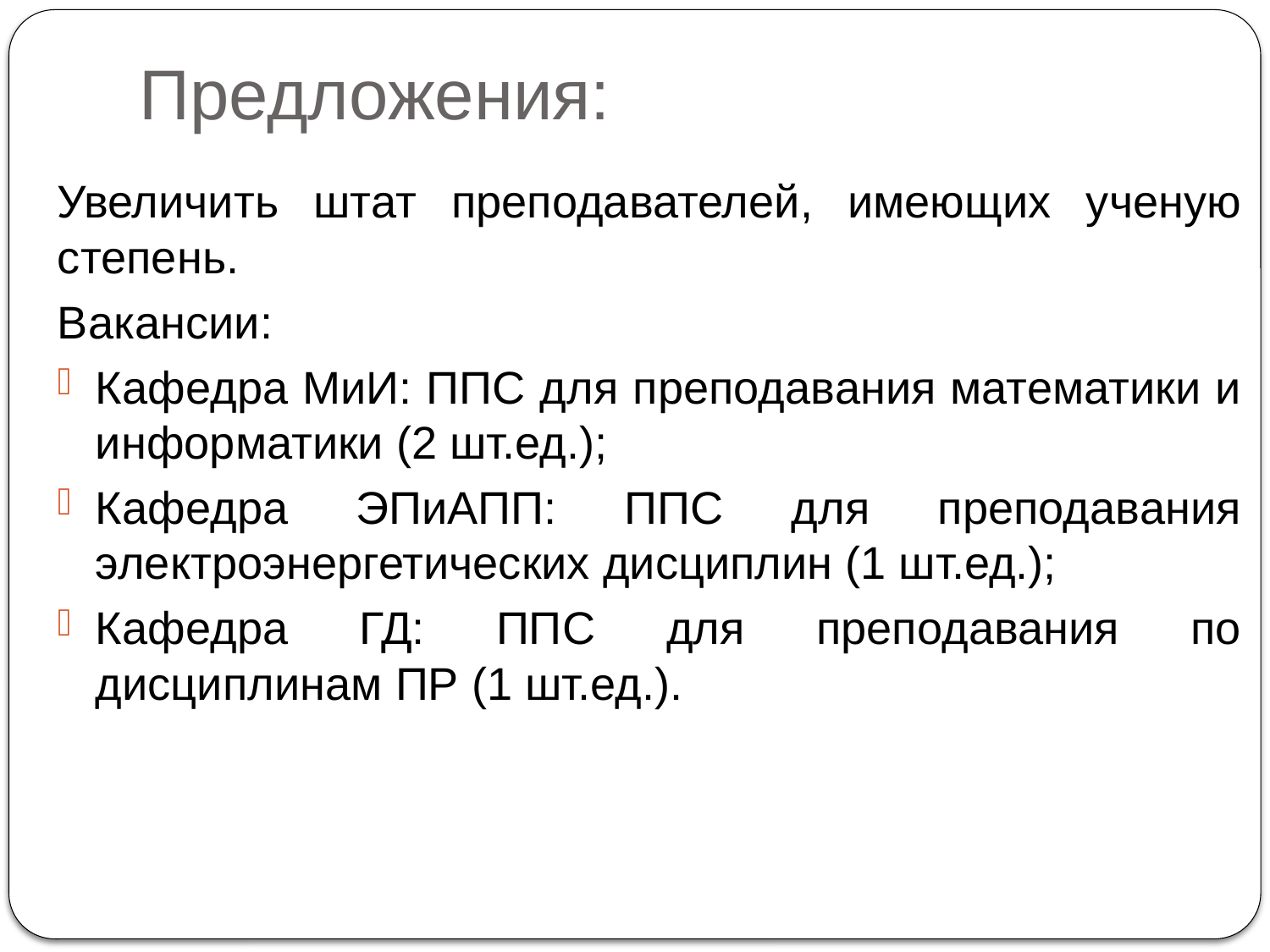

# Предложения:
Увеличить штат преподавателей, имеющих ученую степень.
Вакансии:
Кафедра МиИ: ППС для преподавания математики и информатики (2 шт.ед.);
Кафедра ЭПиАПП: ППС для преподавания электроэнергетических дисциплин (1 шт.ед.);
Кафедра ГД: ППС для преподавания по дисциплинам ПР (1 шт.ед.).